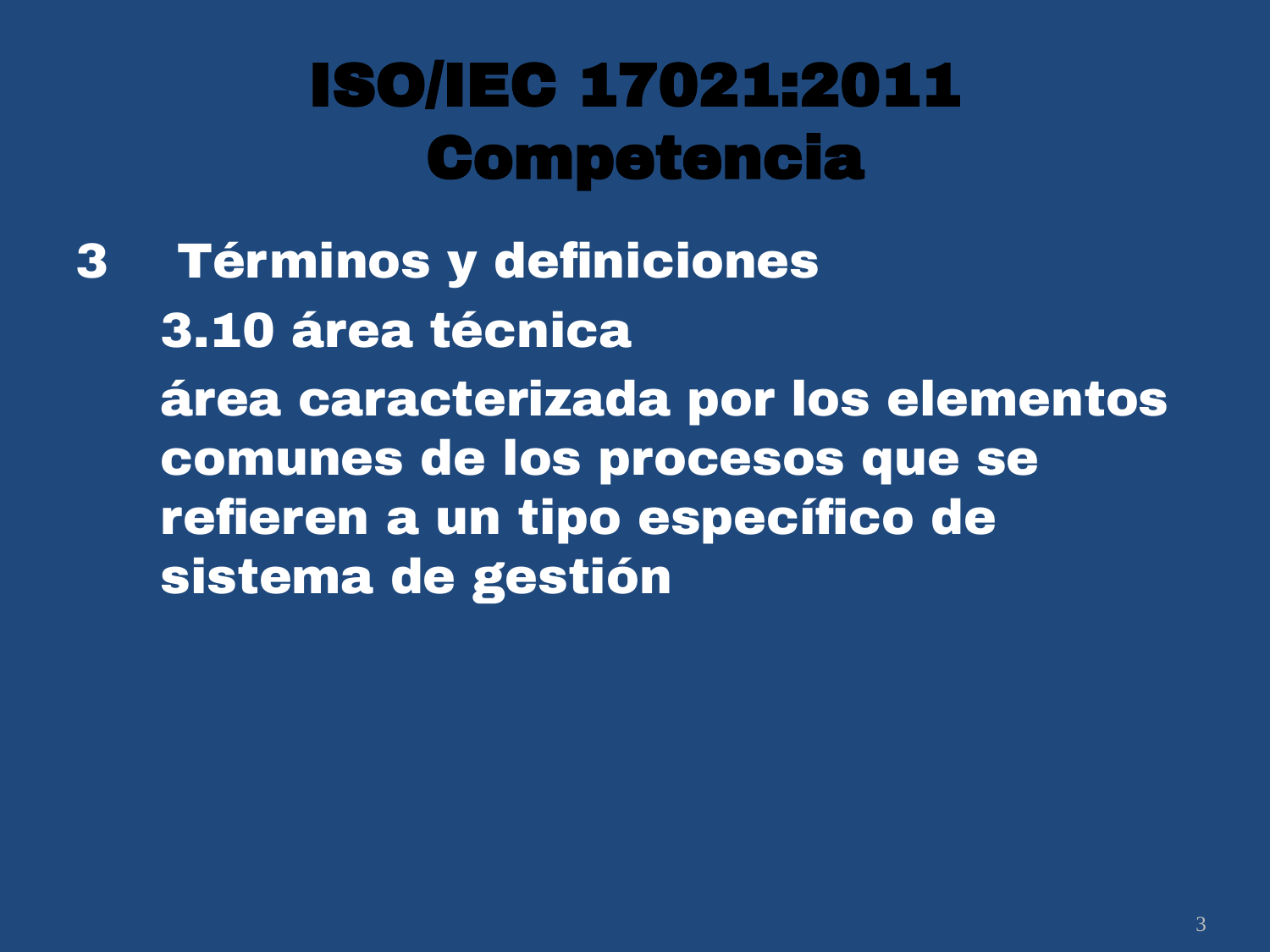

# ISO/IEC 17021:2011 Competencia
3	 Términos y definiciones
	3.10 área técnica
	área caracterizada por los elementos comunes de los procesos que se refieren a un tipo específico de sistema de gestión
3